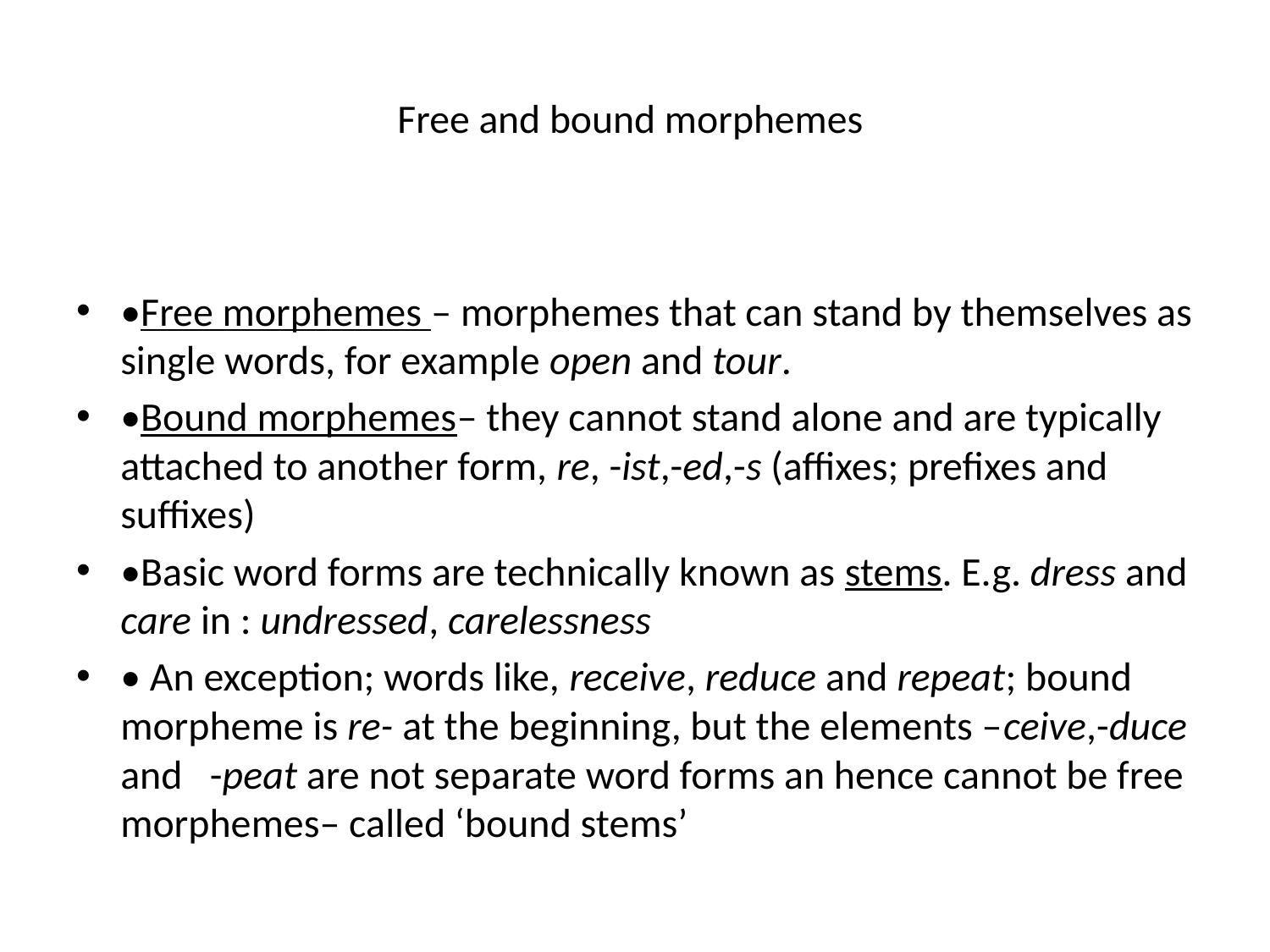

# Free and bound morphemes

•Free morphemes – morphemes that can stand by themselves as single words, for example open and tour.
•Bound morphemes– they cannot stand alone and are typically attached to another form, re, -ist,-ed,-s (affixes; prefixes and suffixes)
•Basic word forms are technically known as stems. E.g. dress and care in : undressed, carelessness
• An exception; words like, receive, reduce and repeat; bound morpheme is re- at the beginning, but the elements –ceive,-duce and   -peat are not separate word forms an hence cannot be free morphemes– called ‘bound stems’